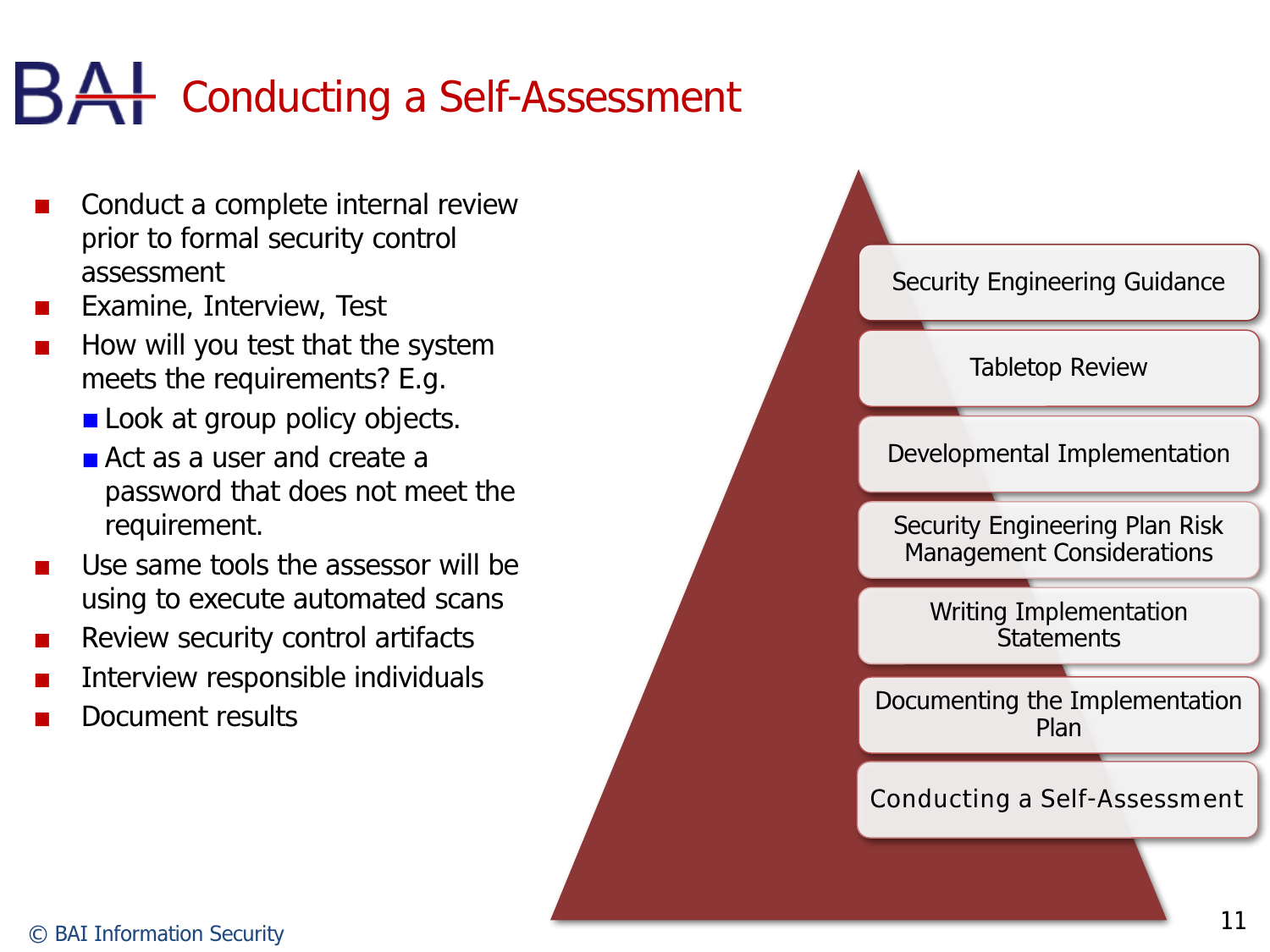

# Conducting a Self-Assessment

Security Engineering Guidance

Tabletop Review

Developmental Implementation

Security Engineering Plan Risk Management Considerations

Writing Implementation Statements

Documenting the Implementation Plan

Conducting a Self-Assessment
Conduct a complete internal review prior to formal security control assessment
Examine, Interview, Test
How will you test that the system meets the requirements? E.g.
Look at group policy objects.
Act as a user and create a password that does not meet the requirement.
Use same tools the assessor will be using to execute automated scans
Review security control artifacts
Interview responsible individuals
Document results